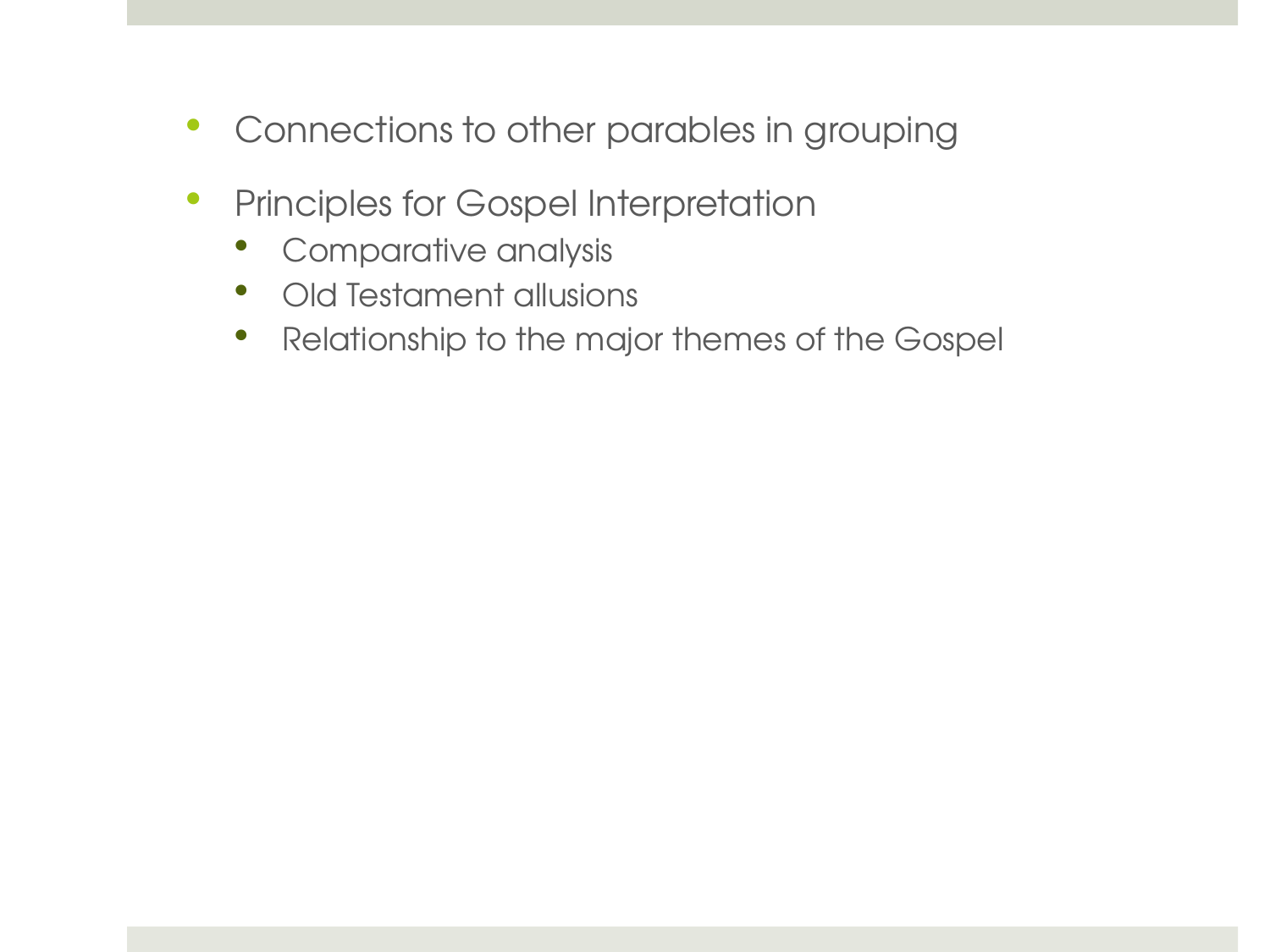

Connections to other parables in grouping
Principles for Gospel Interpretation
Comparative analysis
Old Testament allusions
Relationship to the major themes of the Gospel